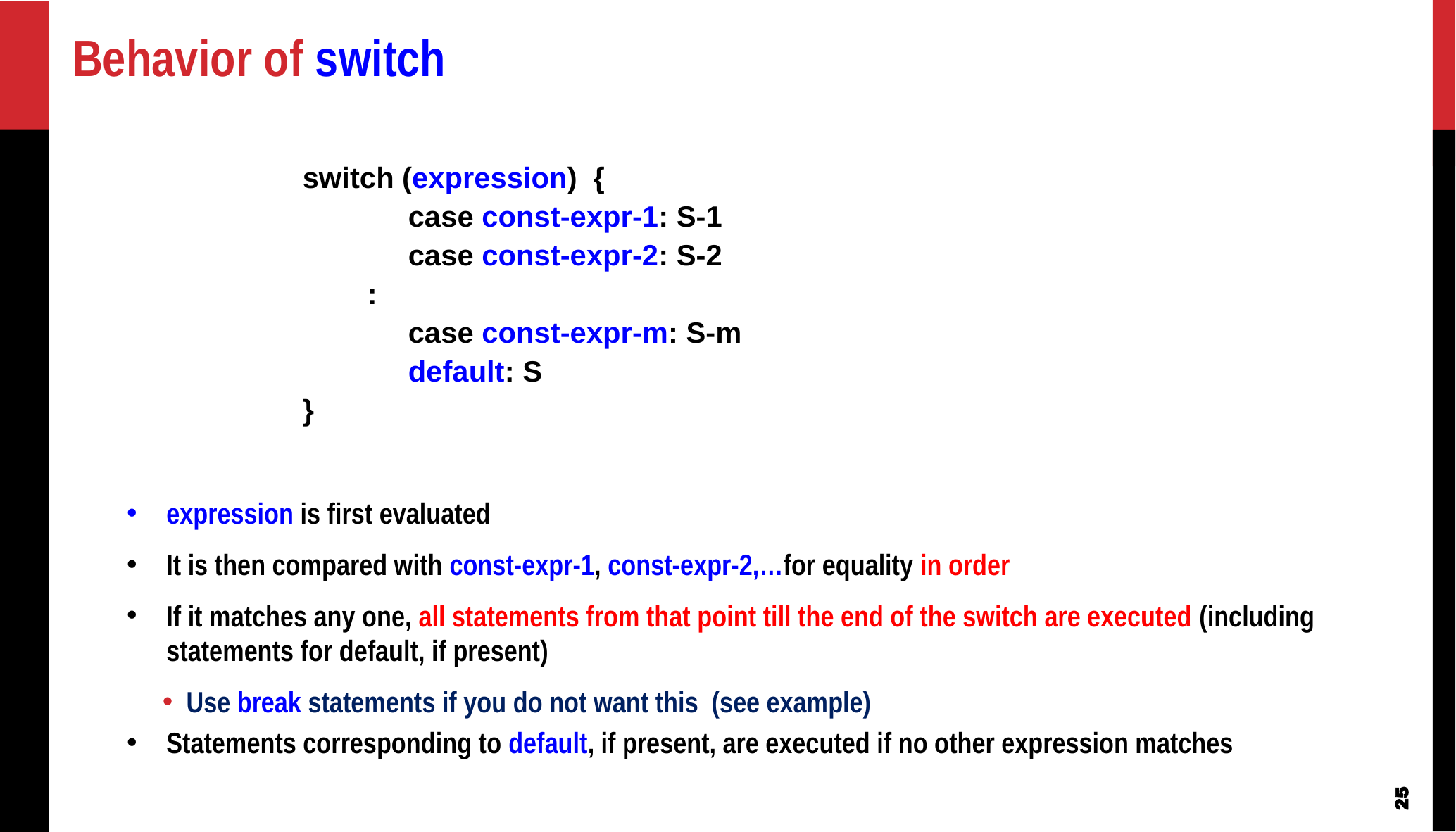

# Behavior of switch
switch (expression)  {
	case const-expr-1: S-1
	case const-expr-2: S-2
        :
	case const-expr-m: S-m
	default: S
}
expression is first evaluated
It is then compared with const-expr-1, const-expr-2,…for equality in order
If it matches any one, all statements from that point till the end of the switch are executed (including statements for default, if present)
Use break statements if you do not want this  (see example)
Statements corresponding to default, if present, are executed if no other expression matches
25